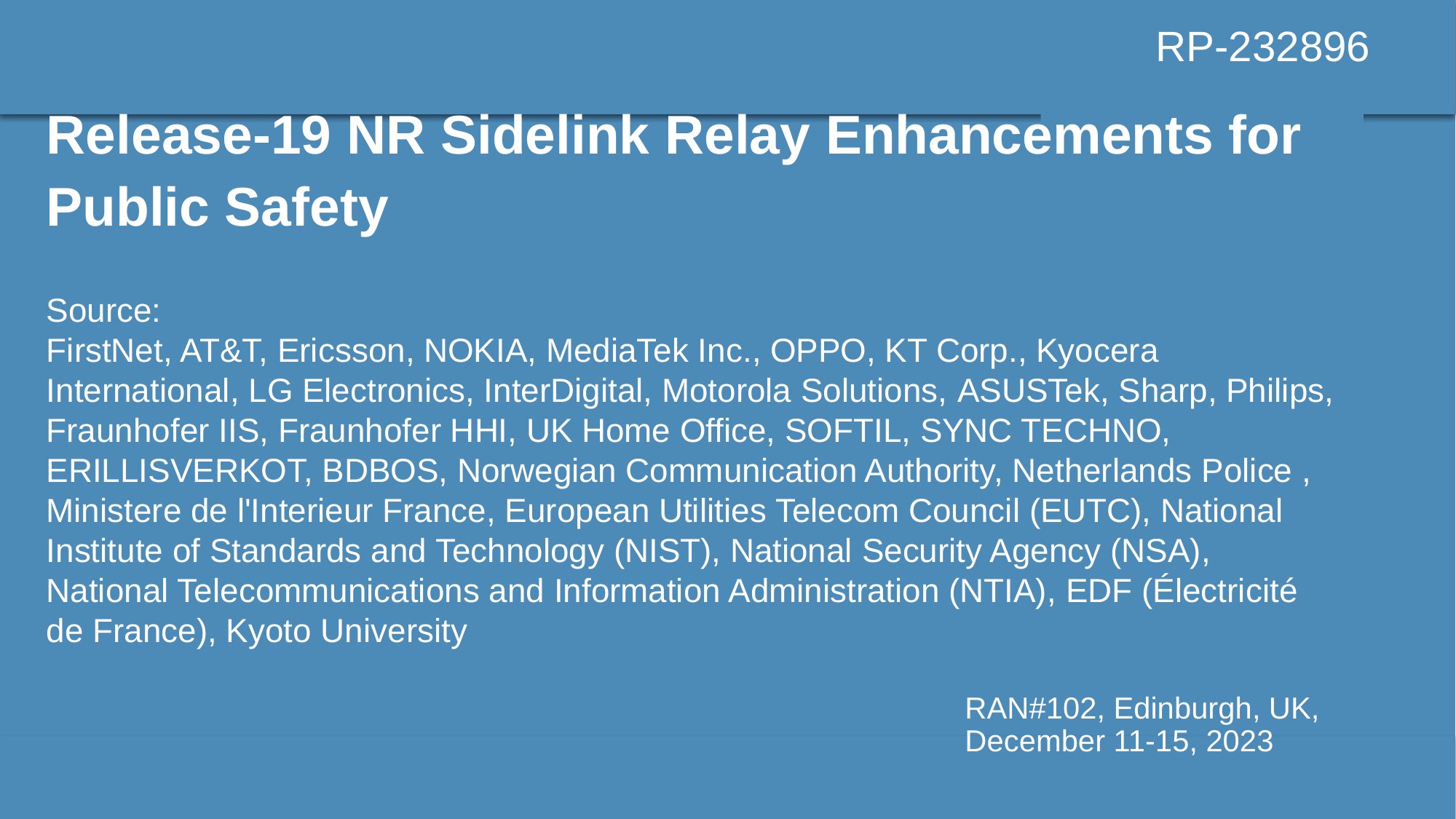

RP-232896
# Release-19 NR Sidelink Relay Enhancements for Public Safety

Source:
FirstNet, AT&T, Ericsson, NOKIA, MediaTek Inc., OPPO, KT Corp., Kyocera International, LG Electronics, InterDigital, Motorola Solutions, ASUSTek, Sharp, Philips, Fraunhofer IIS, Fraunhofer HHI, UK Home Office, SOFTIL, SYNC TECHNO, ERILLISVERKOT, BDBOS, Norwegian Communication Authority, Netherlands Police , Ministere de l'Interieur France, European Utilities Telecom Council (EUTC), National Institute of Standards and Technology (NIST), National Security Agency (NSA), National Telecommunications and Information Administration (NTIA), EDF (Électricité de France), Kyoto University

RAN#102, Edinburgh, UK, December 11-15, 2023